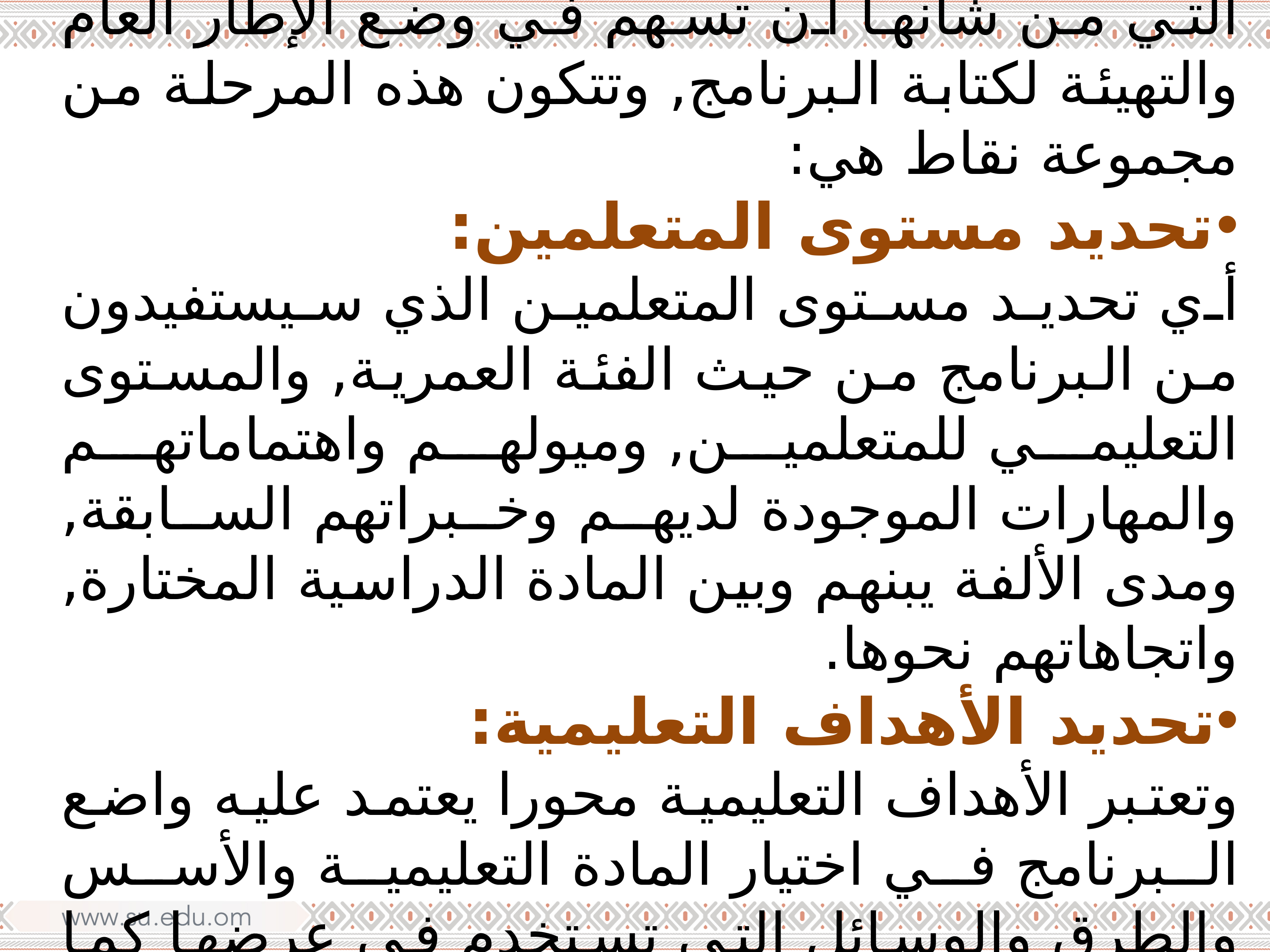

مرحلة تحضير البرنامج
تشمل مرحلة التحضير للبرنامج مجموعة الأمور التي من شانها أن تسهم في وضع الإطار العام والتهيئة لكتابة البرنامج, وتتكون هذه المرحلة من مجموعة نقاط هي:
تحديد مستوى المتعلمين:
أي تحديد مستوى المتعلمين الذي سيستفيدون من البرنامج من حيث الفئة العمرية, والمستوى التعليمي للمتعلمين, وميولهم واهتماماتهم والمهارات الموجودة لديهم وخبراتهم السابقة, ومدى الألفة يبنهم وبين المادة الدراسية المختارة, واتجاهاتهم نحوها.
تحديد الأهداف التعليمية:
وتعتبر الأهداف التعليمية محورا يعتمد عليه واضع البرنامج في اختيار المادة التعليمية والأسس والطرق والوسائل التي تستخدم في عرضها كما أنها تصنف المستويات التي عن طريقها يمكن تقويم البرنامج.